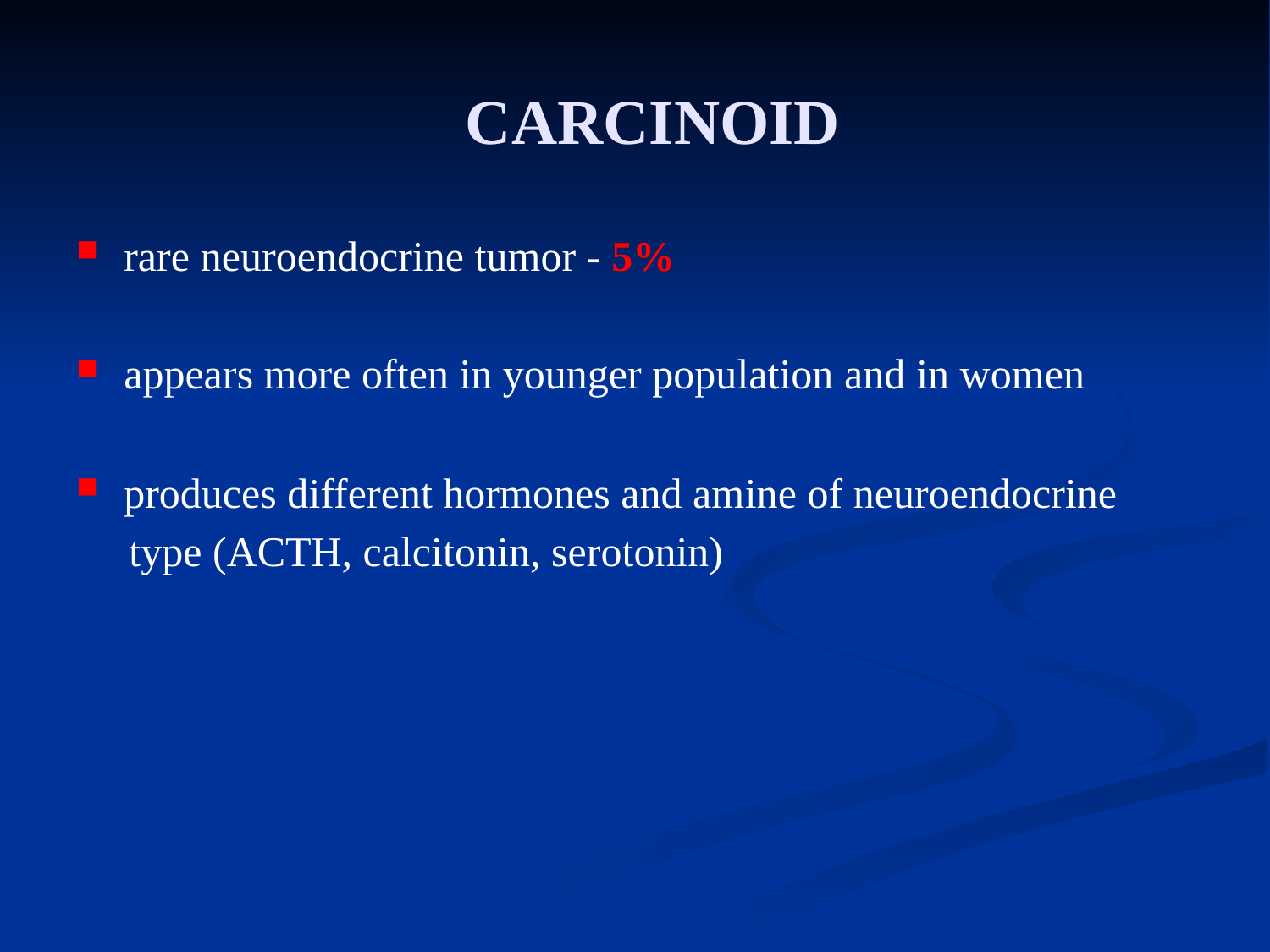

# CARCINOID
rare neuroendocrine tumor - 5%

appears more often in younger population and in women

produces different hormones and amine of neuroendocrine
     type (ACTH, calcitonin, serotonin)